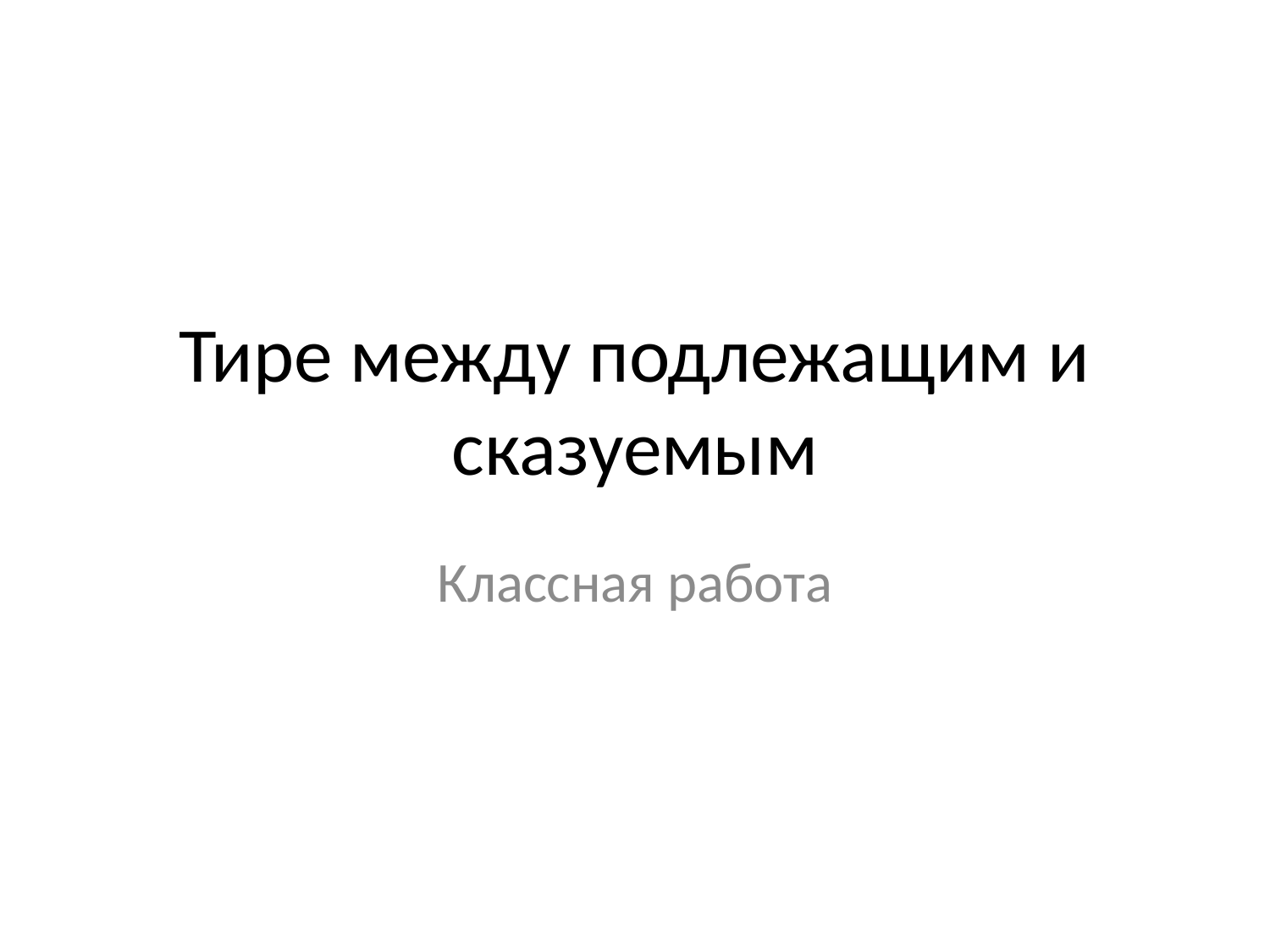

# Тире между подлежащим и сказуемым
Классная работа